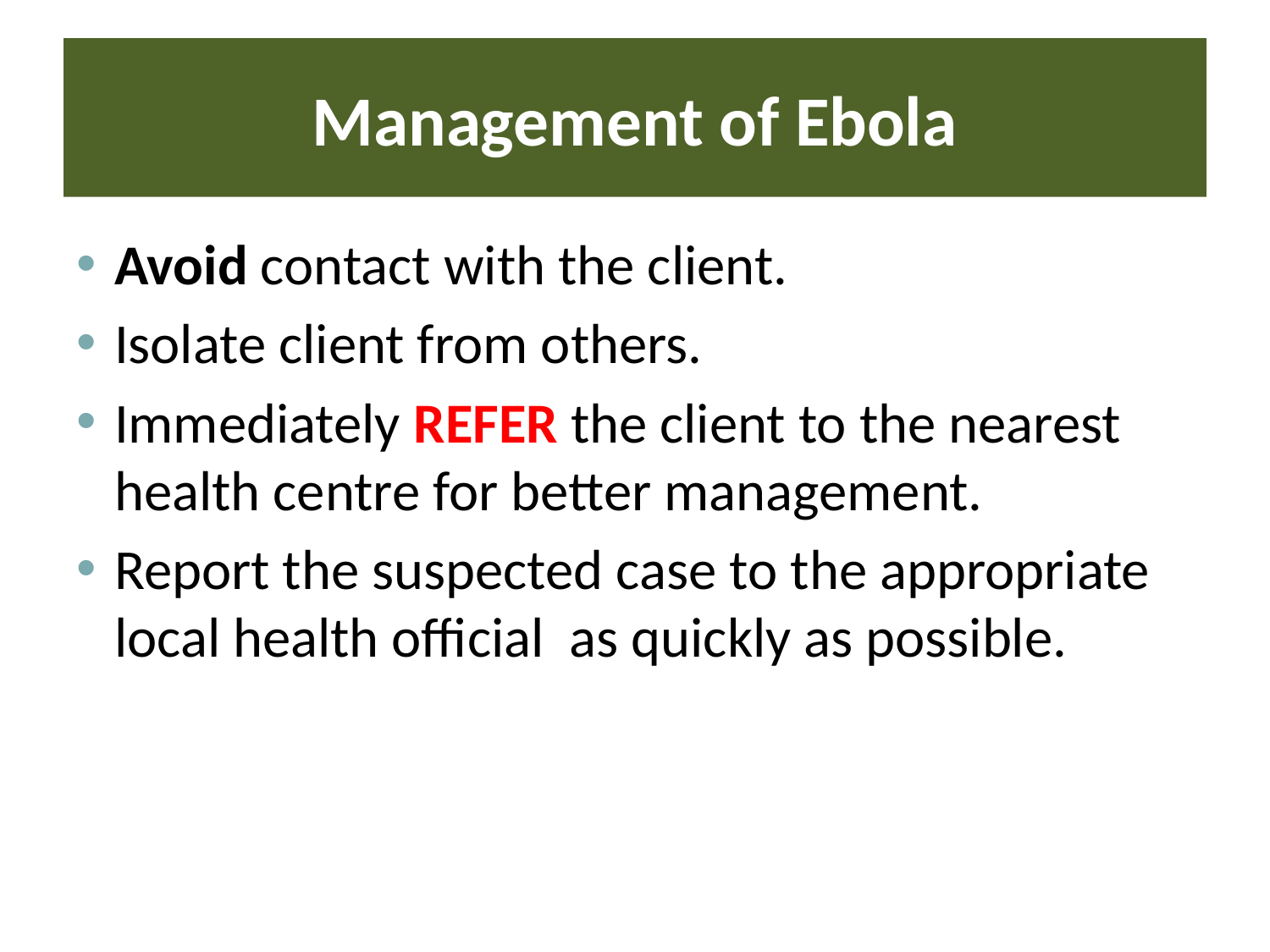

# Management of Ebola
Avoid contact with the client.
Isolate client from others.
Immediately REFER the client to the nearest health centre for better management.
Report the suspected case to the appropriate local health official  as quickly as possible.